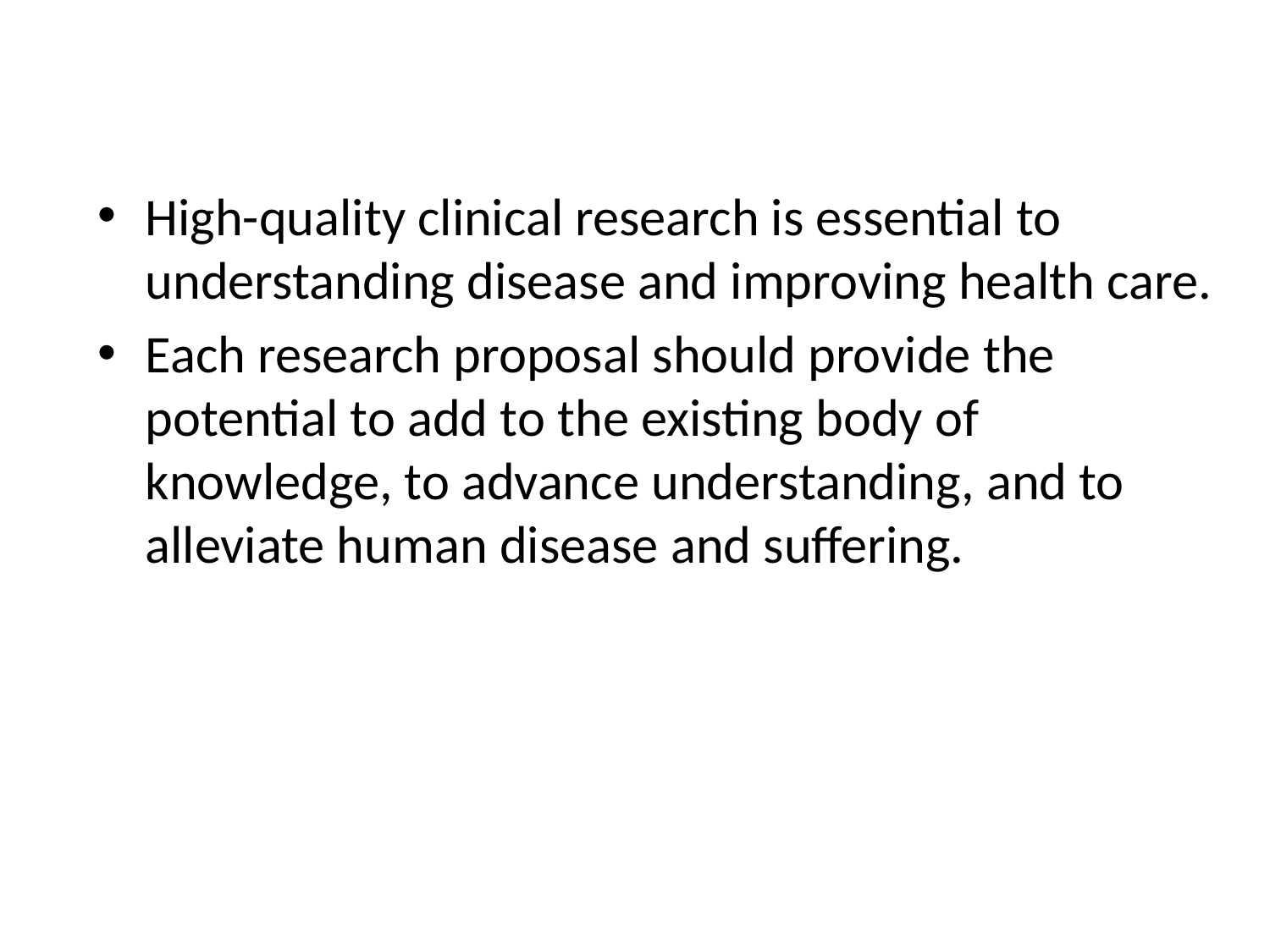

High-quality clinical research is essential to understanding disease and improving health care.
Each research proposal should provide the potential to add to the existing body of knowledge, to advance understanding, and to alleviate human disease and suffering.